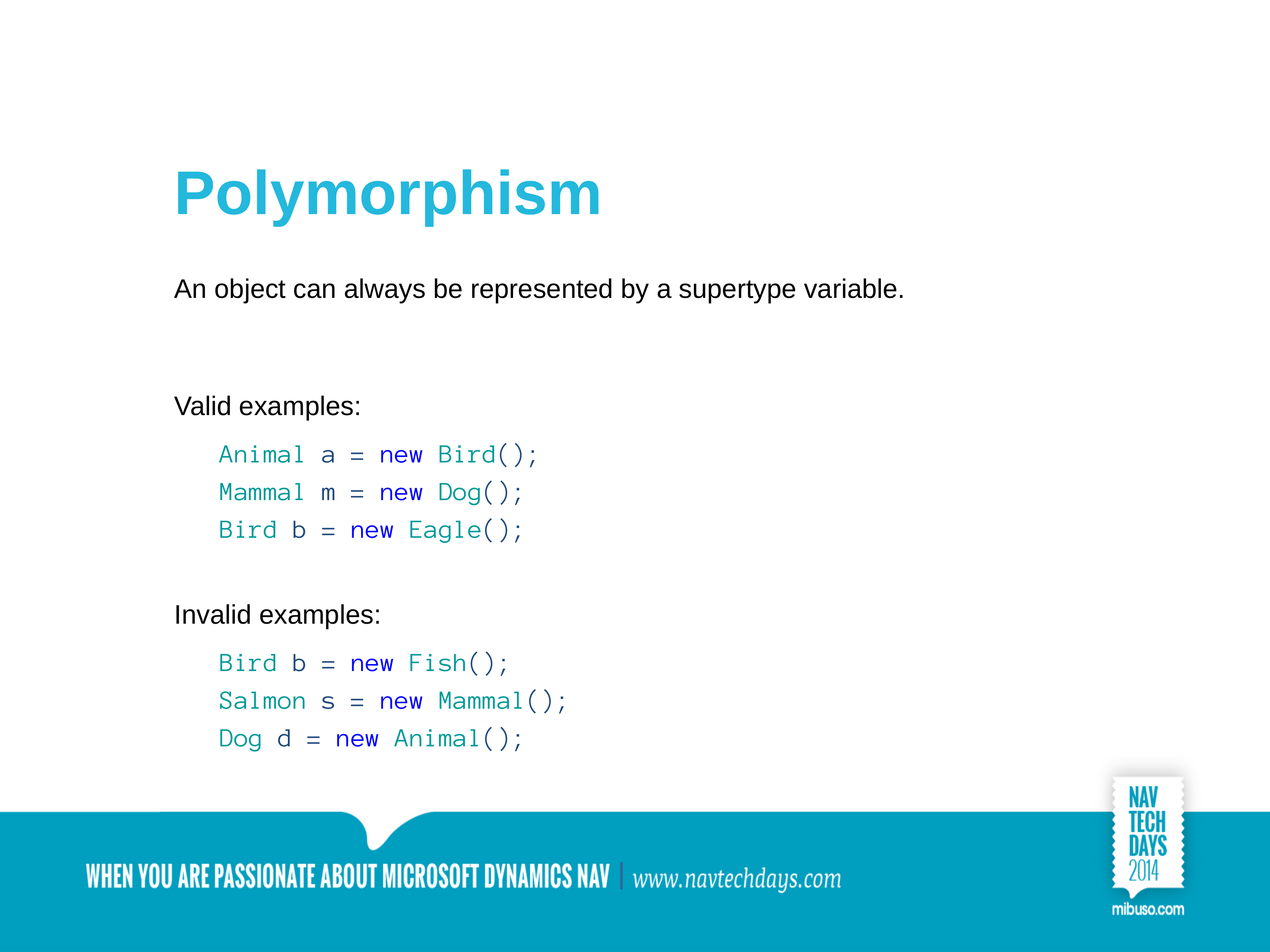

# Polymorphism
An object can always be represented by a supertype variable.

Valid examples:
Animal a = new Bird();
Mammal m = new Dog();
Bird b = new Eagle();

Invalid examples:
Bird b = new Fish();
Salmon s = new Mammal();
Dog d = new Animal();